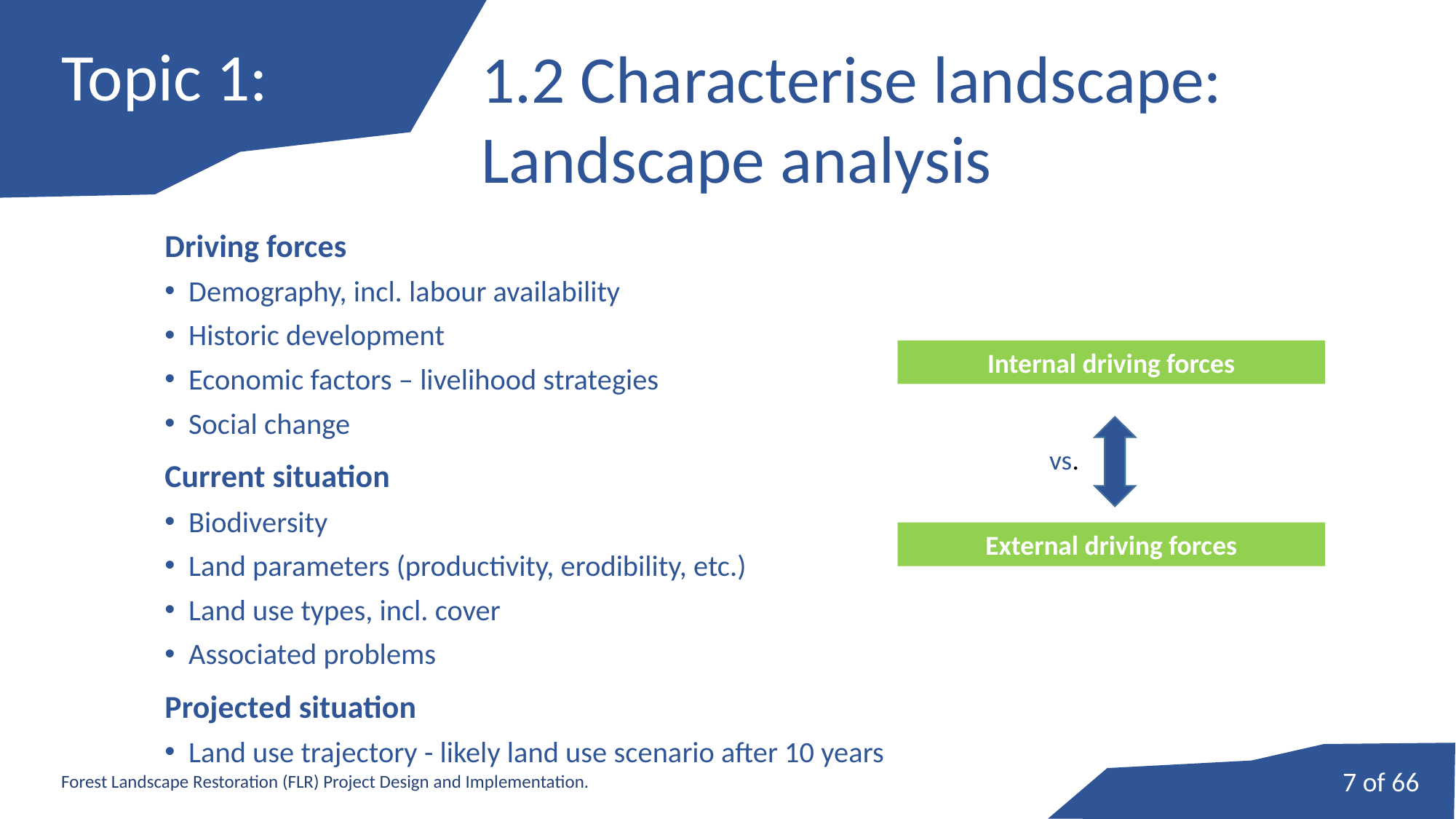

# Topic 1:
1.2 Characterise landscape: Landscape analysis
Driving forces
Demography, incl. labour availability
Historic development
Economic factors – livelihood strategies
Social change
Current situation
Biodiversity
Land parameters (productivity, erodibility, etc.)
Land use types, incl. cover
Associated problems
Projected situation
Land use trajectory - likely land use scenario after 10 years

Internal driving forces

vs.
External driving forces
7 of 66

Forest Landscape Restoration (FLR) Project Design and Implementation.